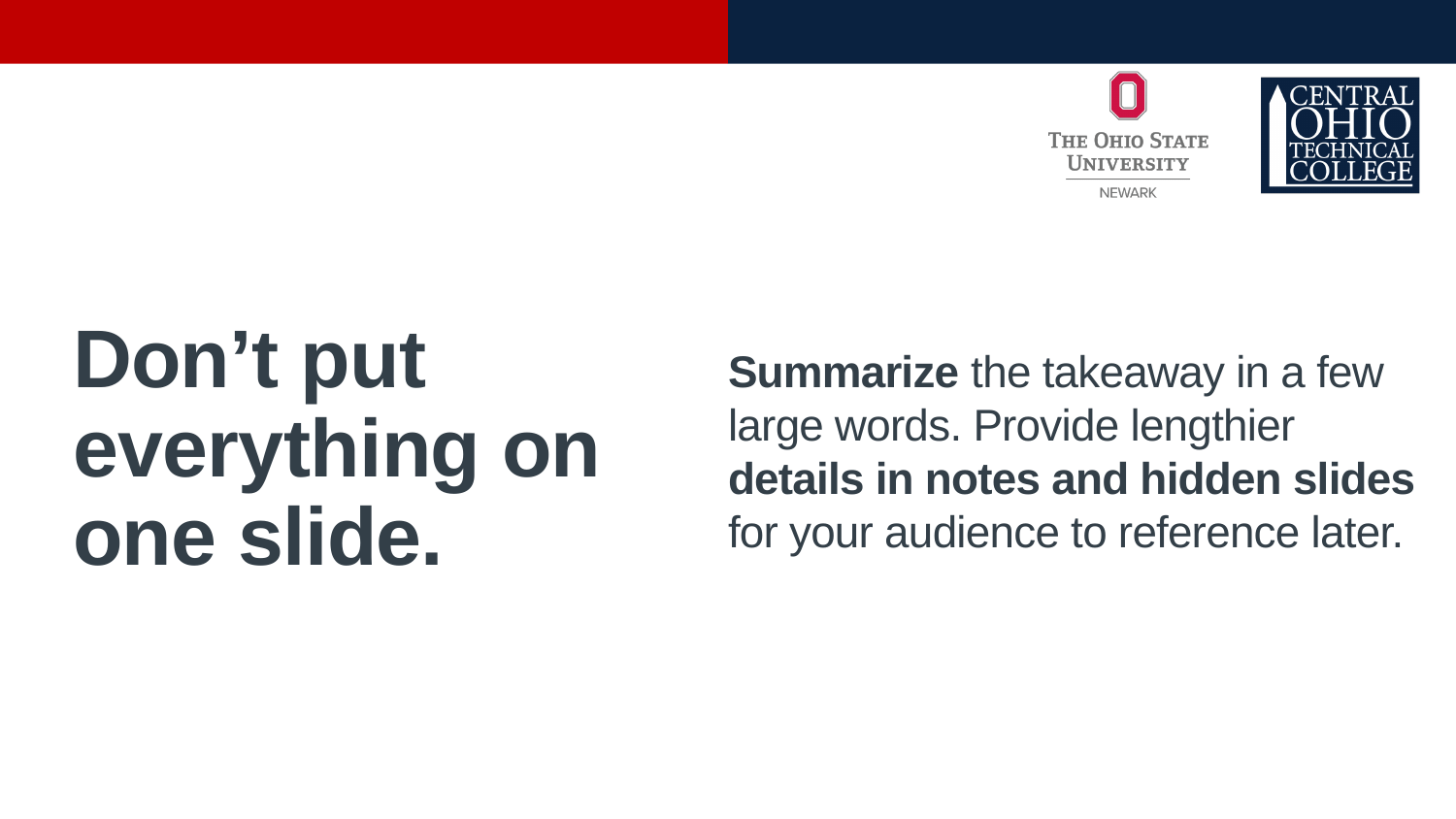

# Don’t put everything on one slide.
Summarize the takeaway in a few large words. Provide lengthier details in notes and hidden slides for your audience to reference later.